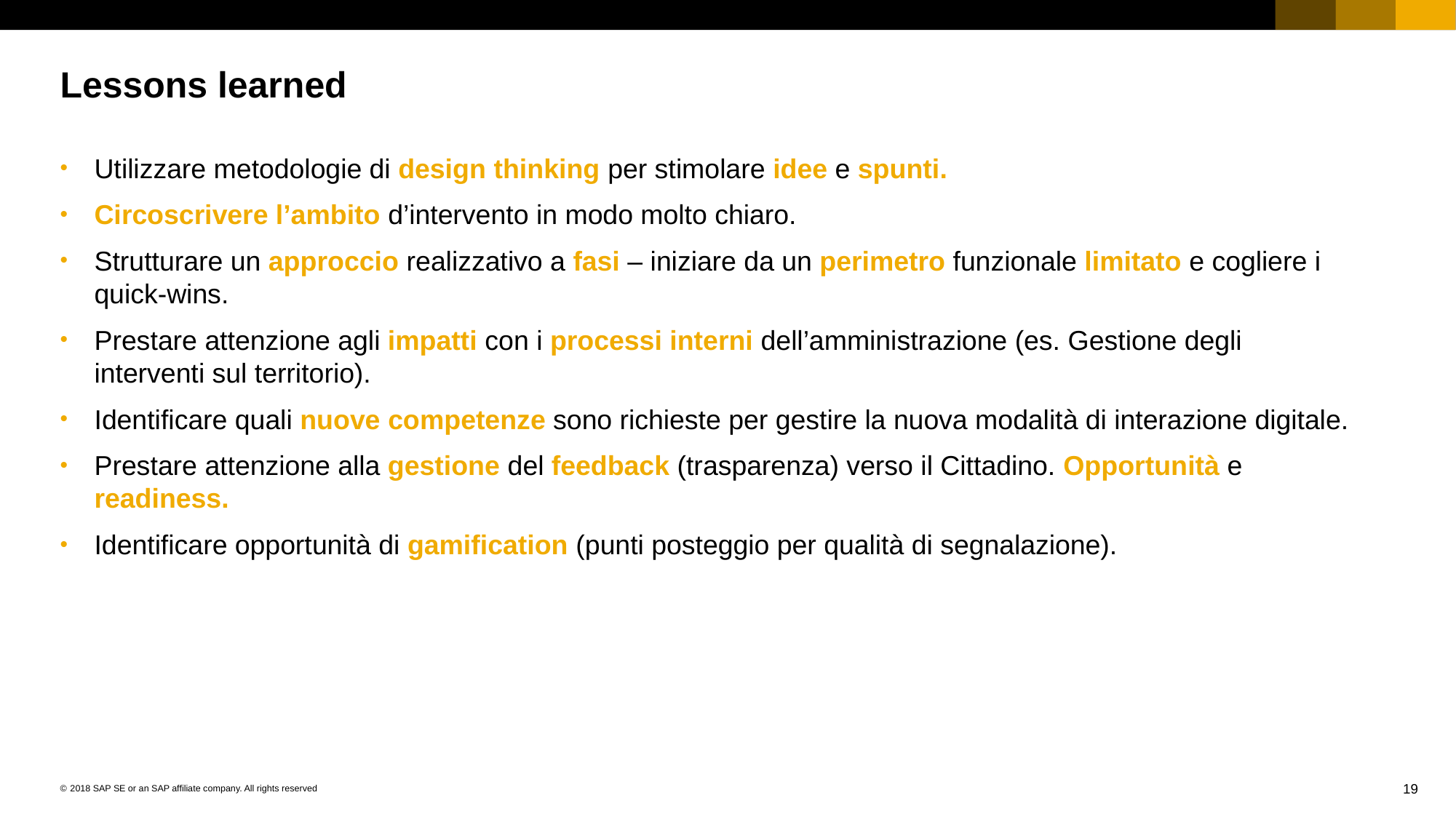

# Lessons learned
Utilizzare metodologie di design thinking per stimolare idee e spunti.
Circoscrivere l’ambito d’intervento in modo molto chiaro.
Strutturare un approccio realizzativo a fasi – iniziare da un perimetro funzionale limitato e cogliere i quick-wins.
Prestare attenzione agli impatti con i processi interni dell’amministrazione (es. Gestione degli interventi sul territorio).
Identificare quali nuove competenze sono richieste per gestire la nuova modalità di interazione digitale.
Prestare attenzione alla gestione del feedback (trasparenza) verso il Cittadino. Opportunità e readiness.
Identificare opportunità di gamification (punti posteggio per qualità di segnalazione).